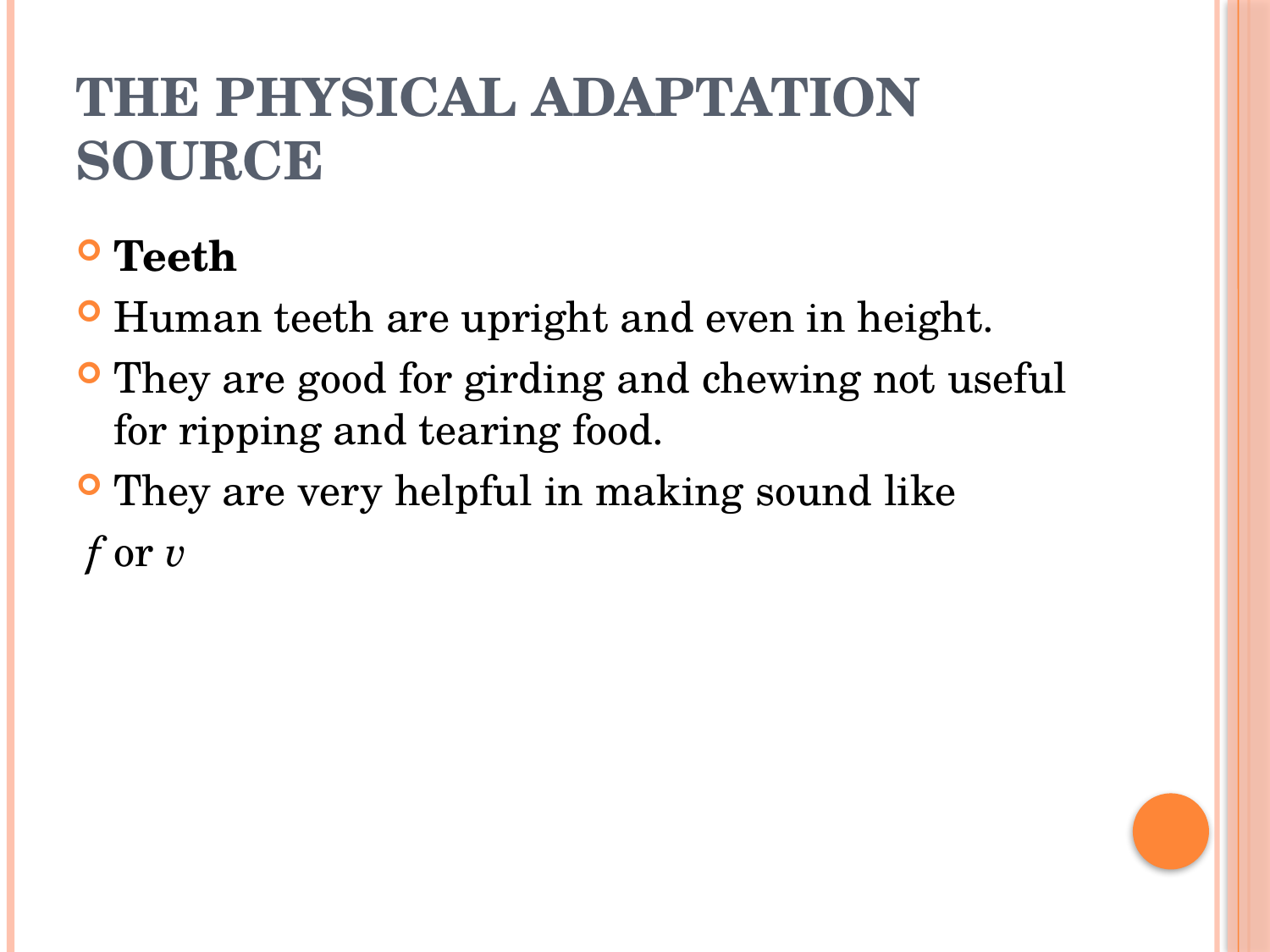

# The physical adaptation source
Teeth
Human teeth are upright and even in height.
They are good for girding and chewing not useful for ripping and tearing food.
They are very helpful in making sound like
 f or v